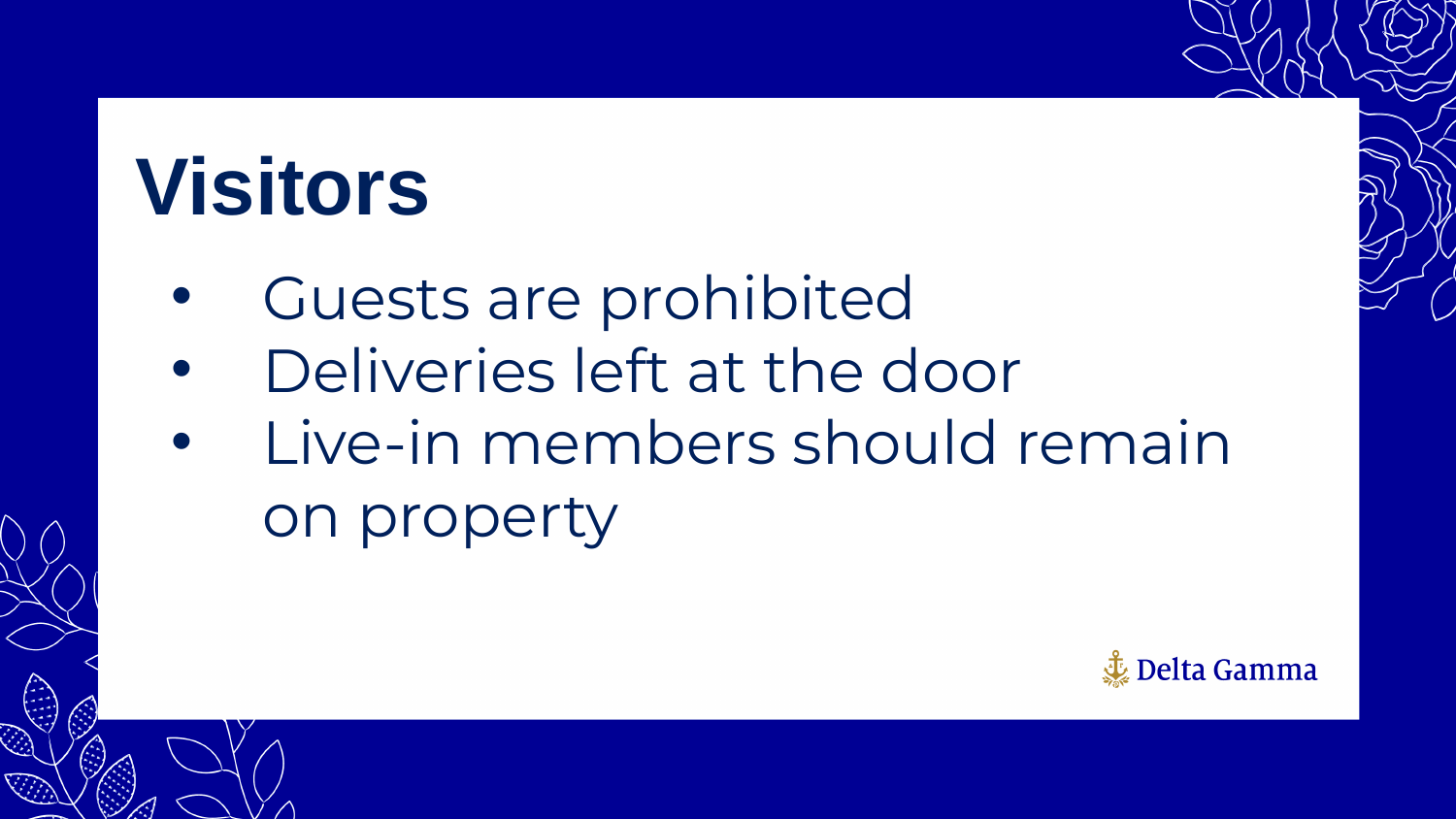

Visitors
Guests are prohibited
Deliveries left at the door
Live-in members should remain on property